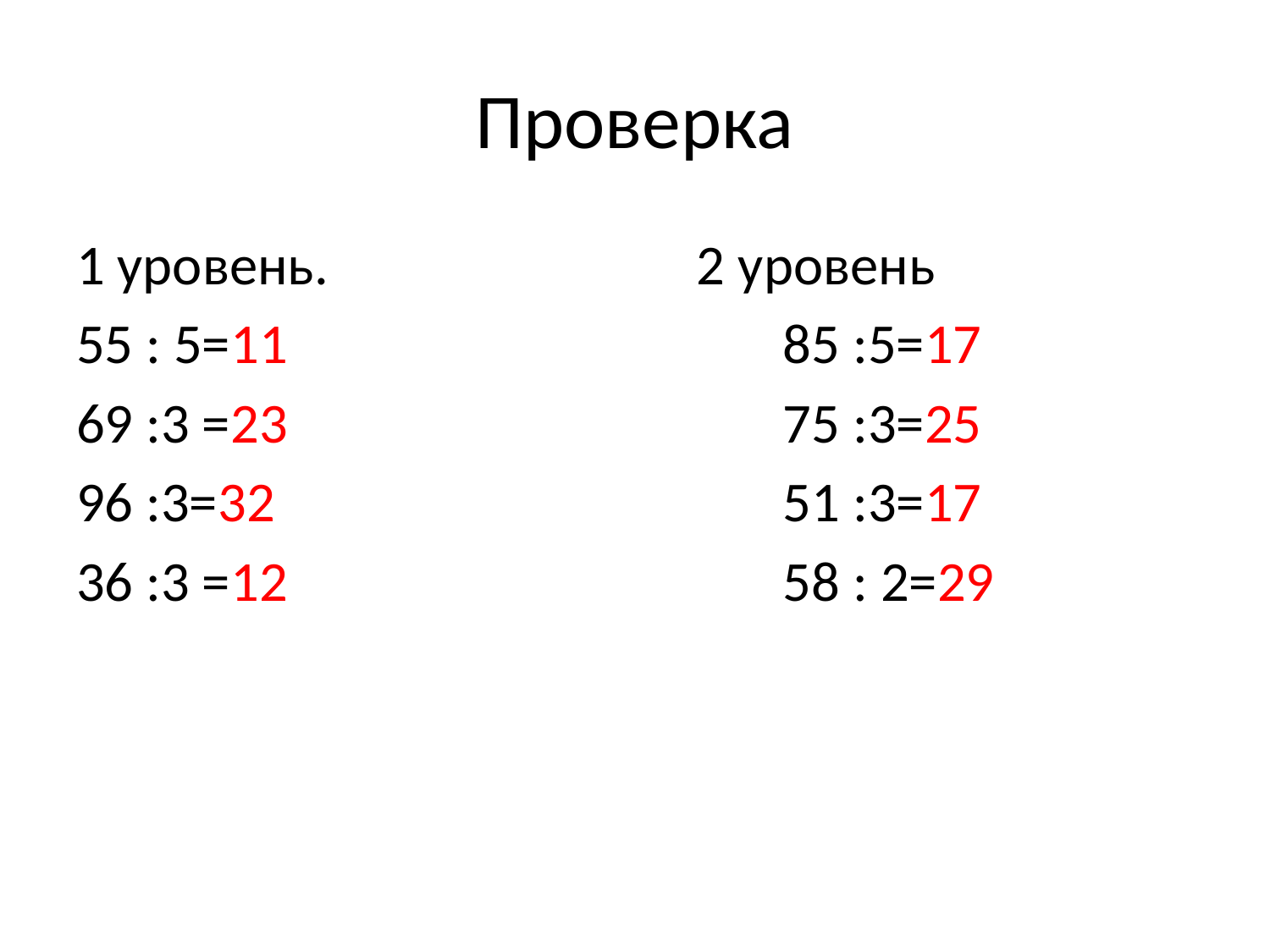

# Проверка
1 уровень.                             2 уровень
55 : 5=11                                       85 :5=17
69 :3 =23                                       75 :3=25
96 :3=32                                        51 :3=17
36 :3 =12                                       58 : 2=29